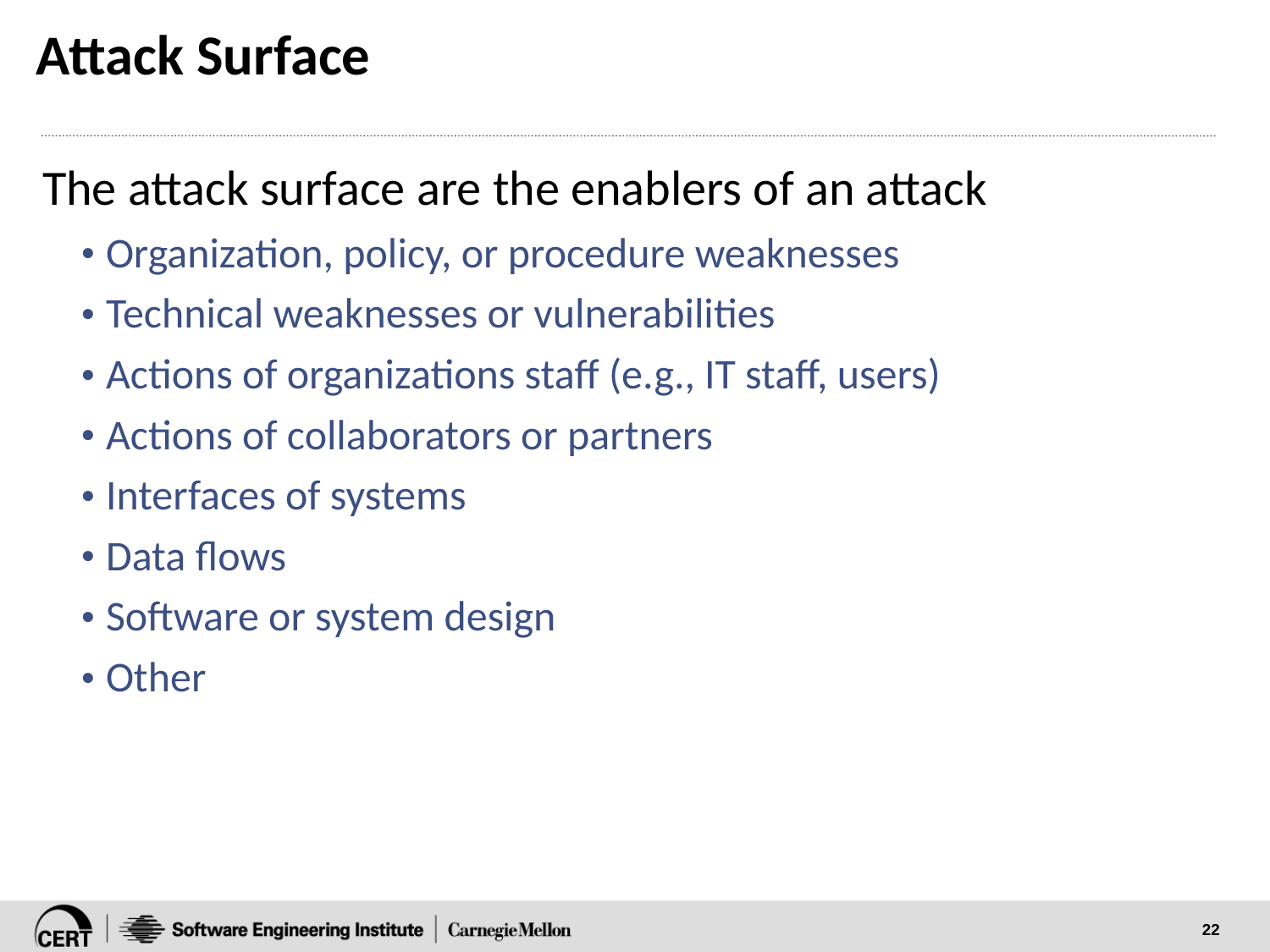

# Attack Surface
The attack surface are the enablers of an attack
Organization, policy, or procedure weaknesses
Technical weaknesses or vulnerabilities
Actions of organizations staff (e.g., IT staff, users)
Actions of collaborators or partners
Interfaces of systems
Data flows
Software or system design
Other